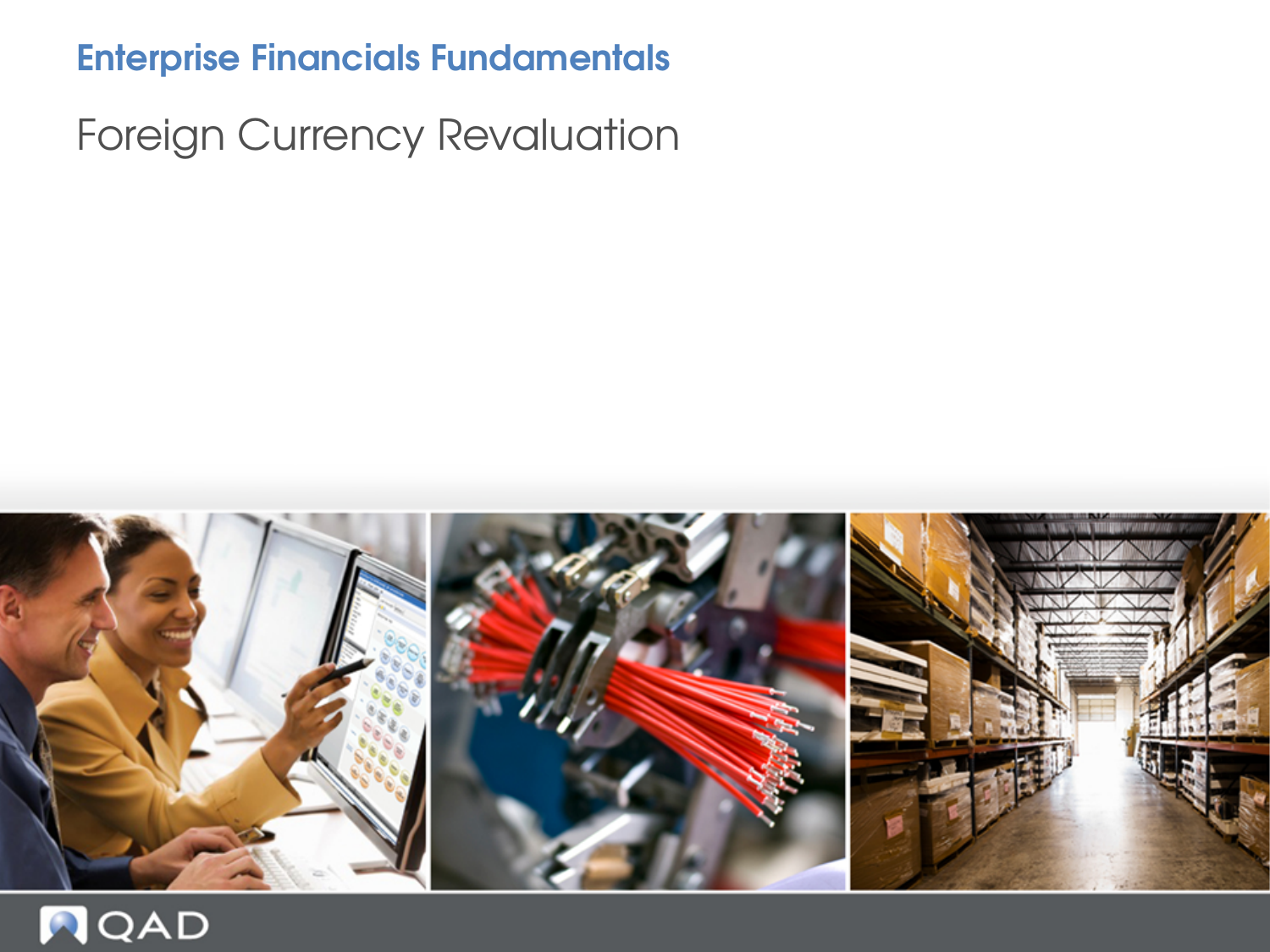

Enterprise Financials Fundamentals
# Foreign Currency Revaluation